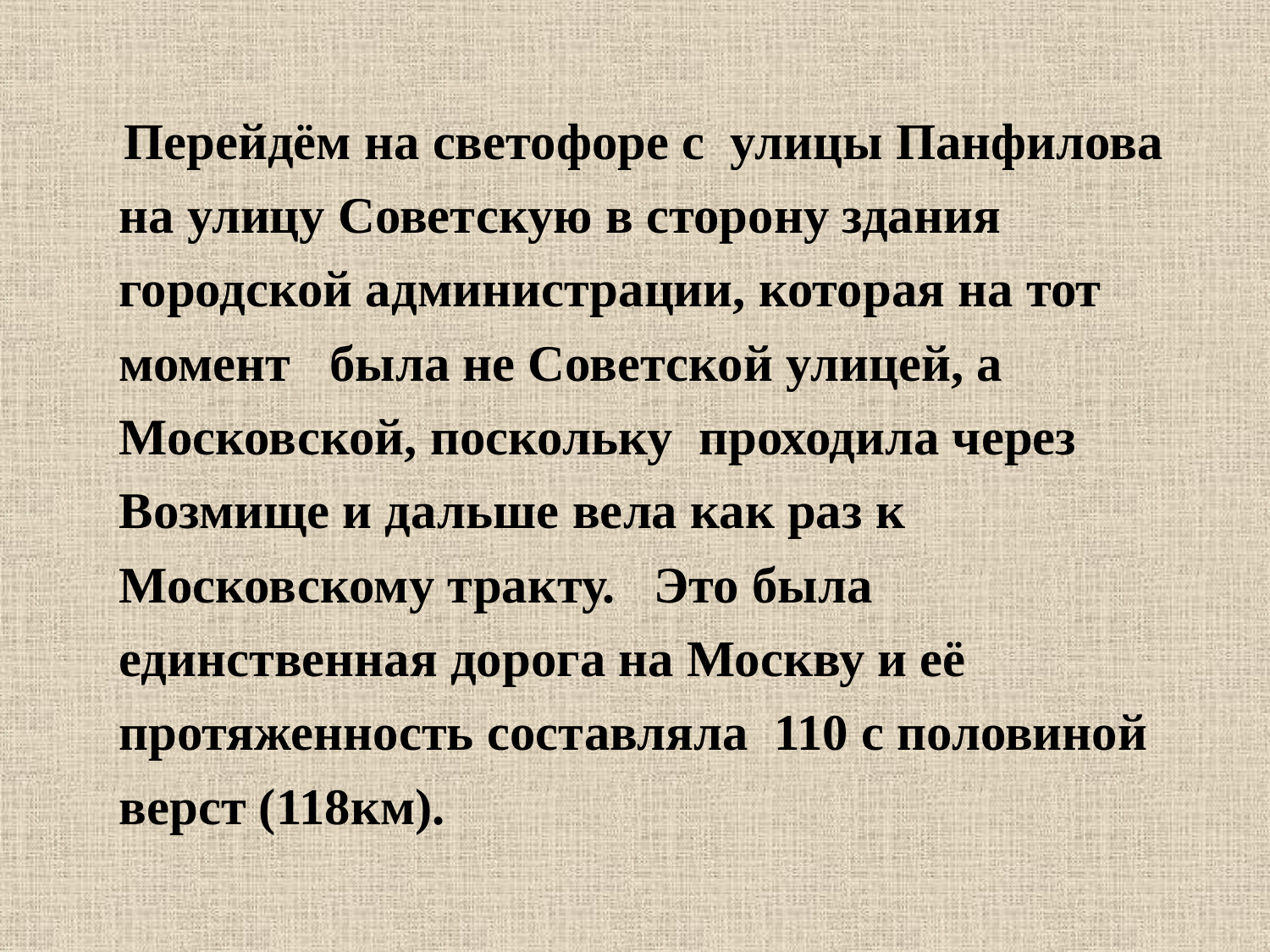

#
    Перейдём на светофоре с  улицы Панфилова на улицу Советскую в сторону здания городской администрации, которая на тот момент   была не Советской улицей, а Московской, поскольку  проходила через Возмище и дальше вела как раз к Московскому тракту.   Это была единственная дорога на Москву и её протяженность составляла  110 с половиной верст (118км).